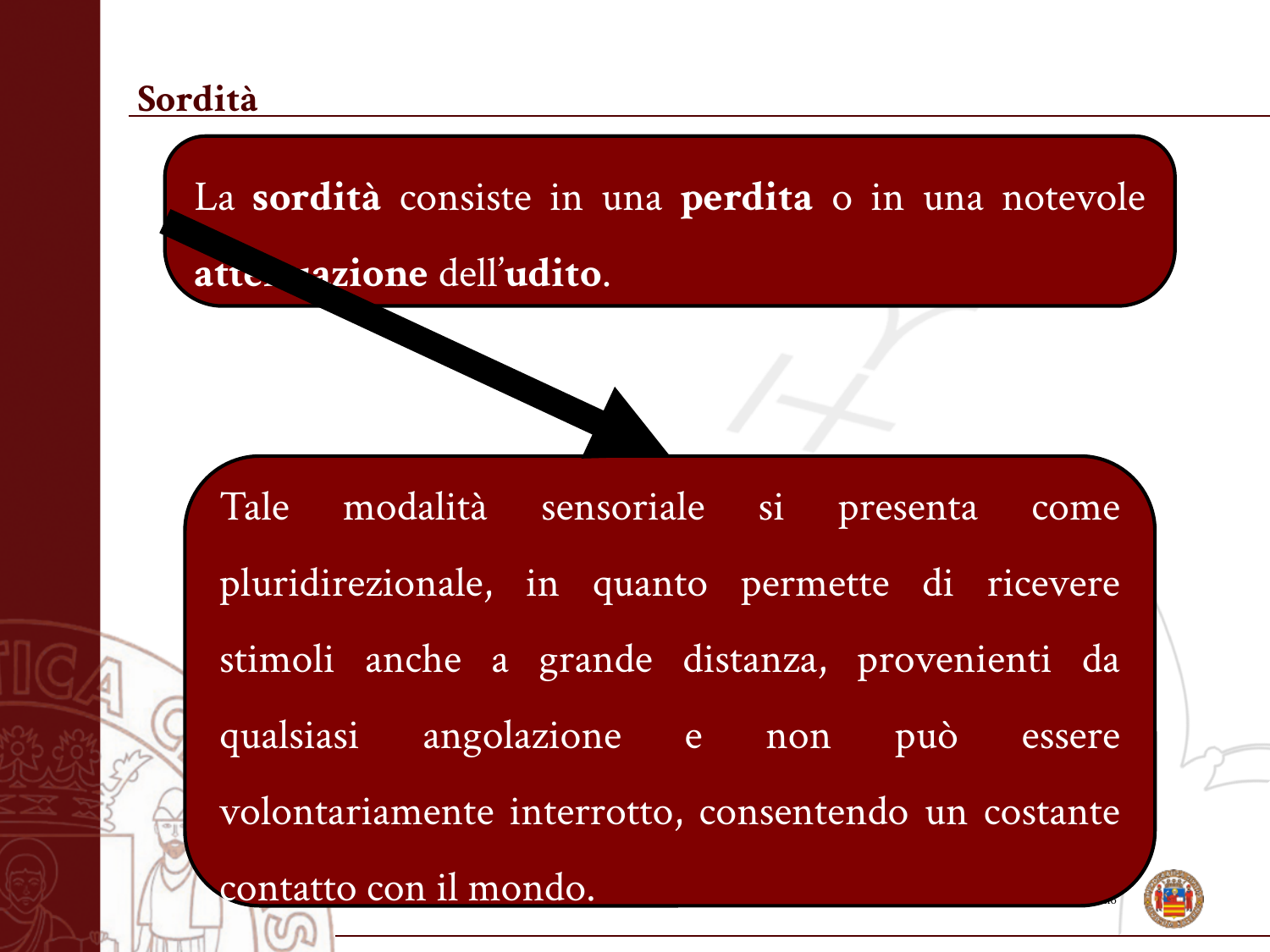

# Sordità
La sordità consiste in una perdita o in una notevole attenuazione dell’udito.
Tale modalità sensoriale si presenta come pluridirezionale, in quanto permette di ricevere stimoli anche a grande distanza, provenienti da qualsiasi angolazione e non può essere volontariamente interrotto, consentendo un costante contatto con il mondo.